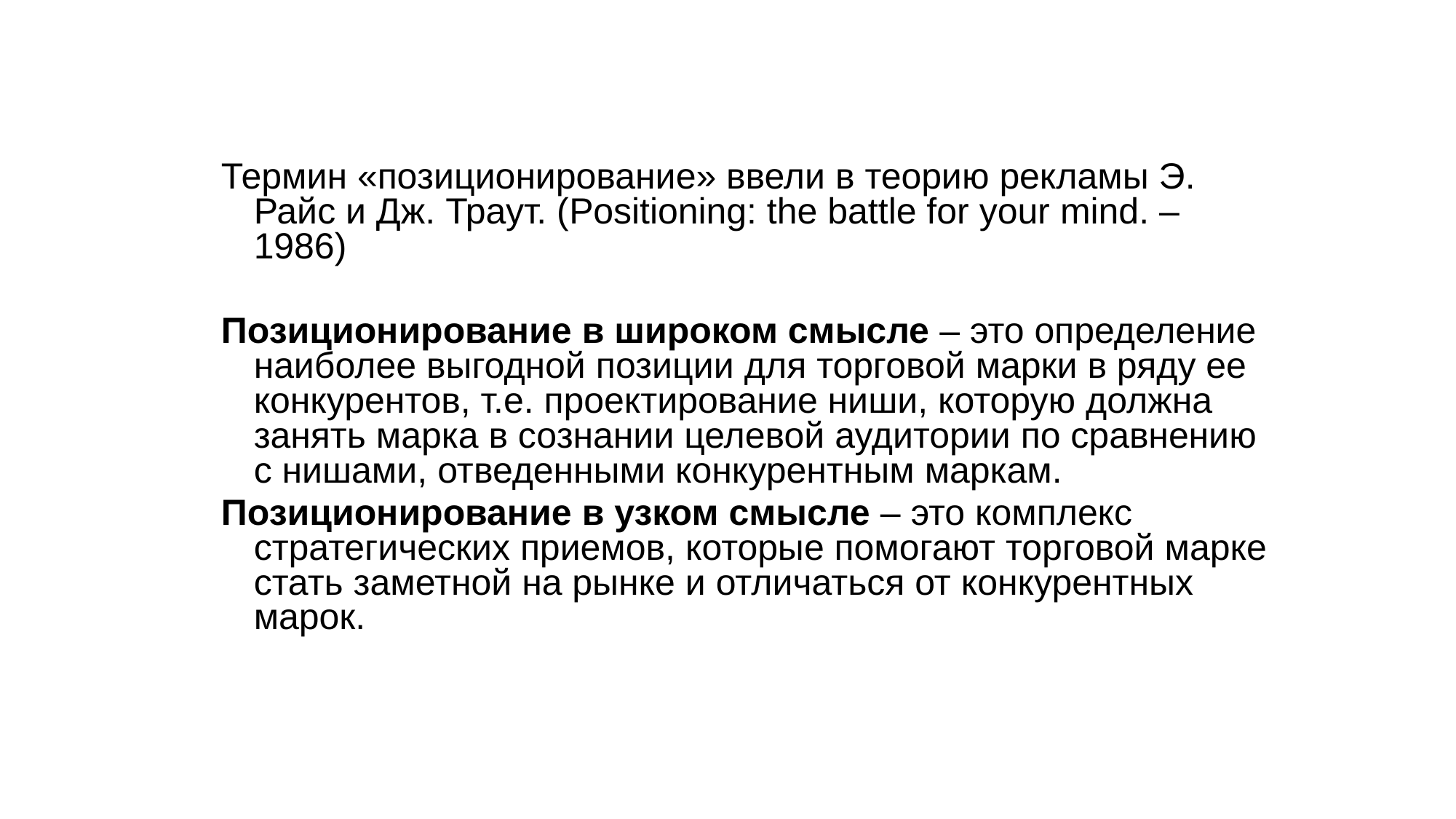

Термин «позиционирование» ввели в теорию рекламы Э. Райс и Дж. Траут. (Positioning: the battle for your mind. – 1986)

Позиционирование в широком смысле – это определение наиболее выгодной позиции для торговой марки в ряду ее конкурентов, т.е. проектирование ниши, которую должна занять марка в сознании целевой аудитории по сравнению с нишами, отведенными конкурентным маркам.
Позиционирование в узком смысле – это комплекс стратегических приемов, которые помогают торговой марке стать заметной на рынке и отличаться от конкурентных марок.